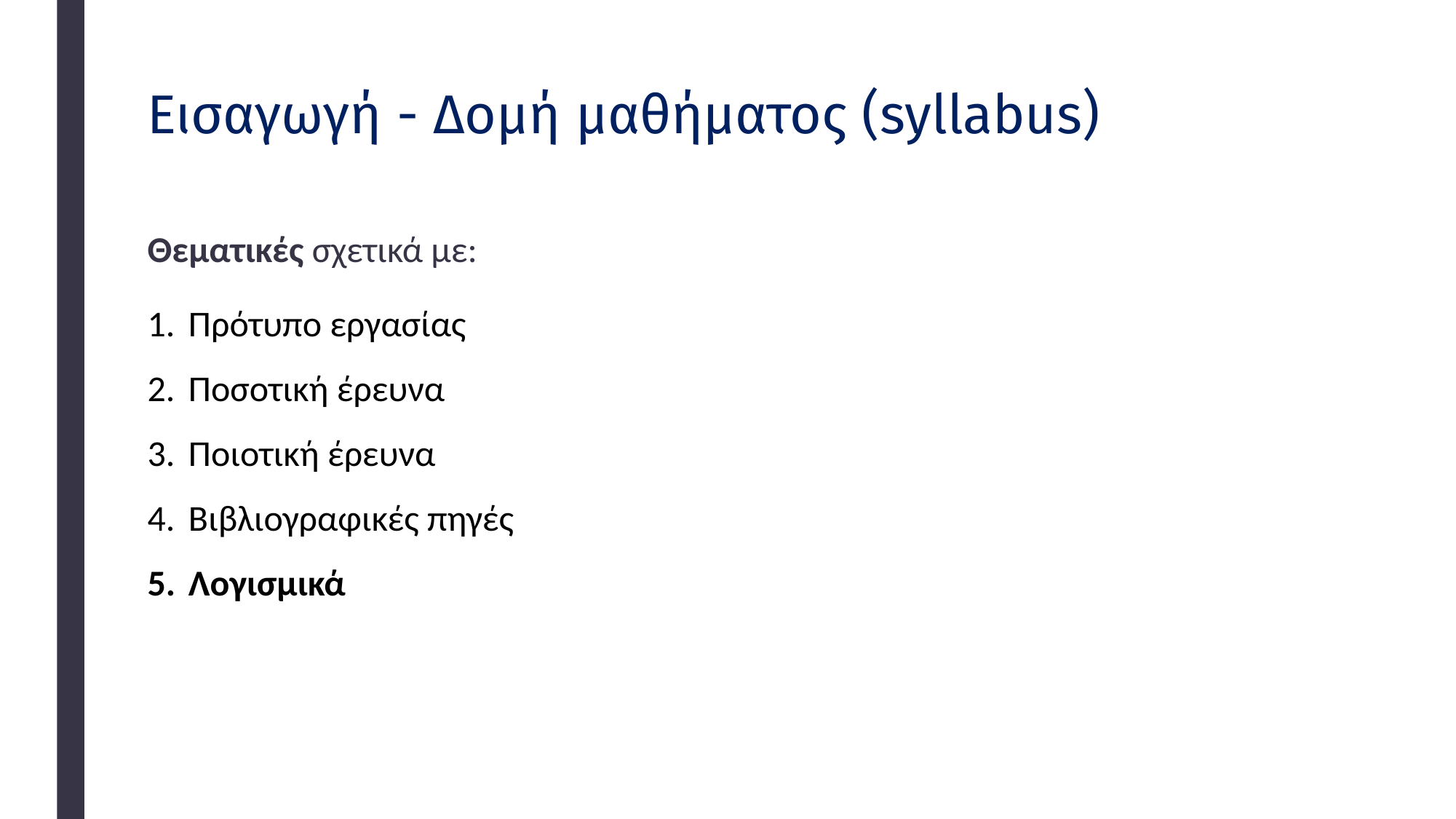

# Εισαγωγή - Δομή μαθήματος (syllabus)
Θεματικές σχετικά με:
Πρότυπο εργασίας
Ποσοτική έρευνα
Ποιοτική έρευνα
Βιβλιογραφικές πηγές
Λογισμικά